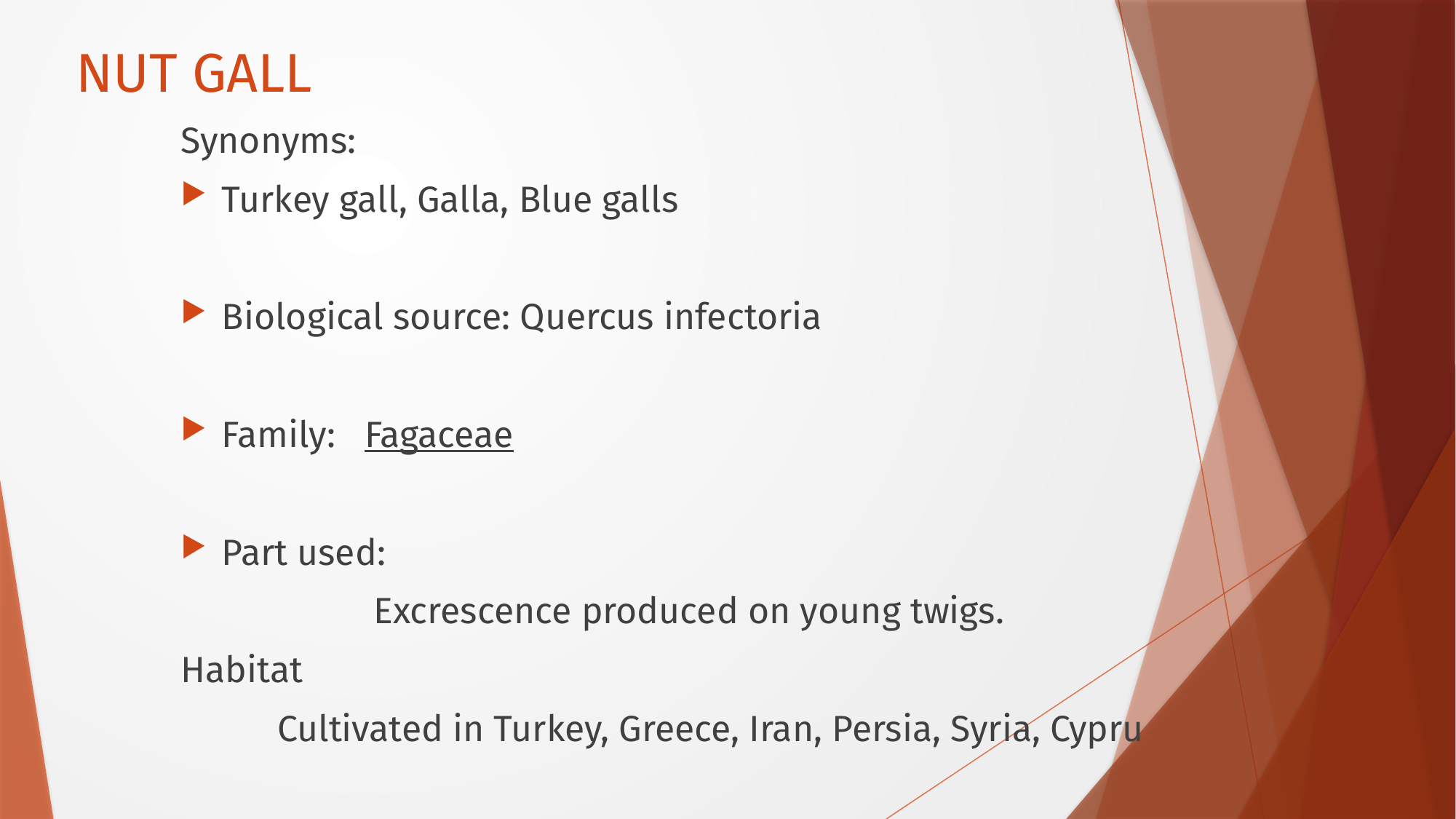

# NUT GALL
Synonyms:
Turkey gall, Galla, Blue galls

Biological source: Quercus infectoria

Family:   Fagaceae

Part used:
                    Excrescence produced on young twigs.
Habitat
          Cultivated in Turkey, Greece, Iran, Persia, Syria, Cypru